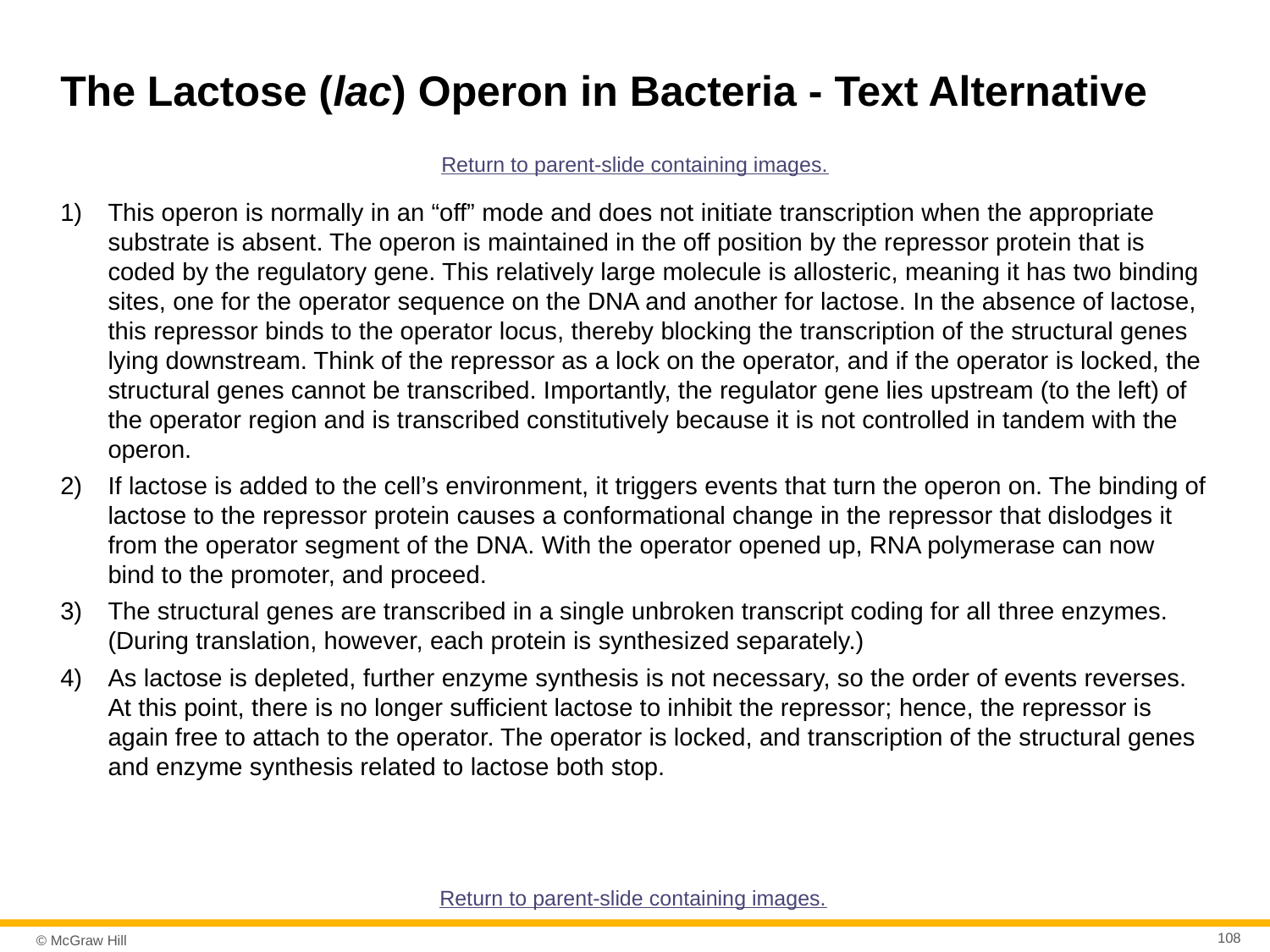

# The Lactose (lac) Operon in Bacteria - Text Alternative
Return to parent-slide containing images.
This operon is normally in an “off” mode and does not initiate transcription when the appropriate substrate is absent. The operon is maintained in the off position by the repressor protein that is coded by the regulatory gene. This relatively large molecule is allosteric, meaning it has two binding sites, one for the operator sequence on the DNA and another for lactose. In the absence of lactose, this repressor binds to the operator locus, thereby blocking the transcription of the structural genes lying downstream. Think of the repressor as a lock on the operator, and if the operator is locked, the structural genes cannot be transcribed. Importantly, the regulator gene lies upstream (to the left) of the operator region and is transcribed constitutively because it is not controlled in tandem with the operon.
If lactose is added to the cell’s environment, it triggers events that turn the operon on. The binding of lactose to the repressor protein causes a conformational change in the repressor that dislodges it from the operator segment of the DNA. With the operator opened up, RNA polymerase can now bind to the promoter, and proceed.
The structural genes are transcribed in a single unbroken transcript coding for all three enzymes. (During translation, however, each protein is synthesized separately.)
As lactose is depleted, further enzyme synthesis is not necessary, so the order of events reverses. At this point, there is no longer sufficient lactose to inhibit the repressor; hence, the repressor is again free to attach to the operator. The operator is locked, and transcription of the structural genes and enzyme synthesis related to lactose both stop.
Return to parent-slide containing images.